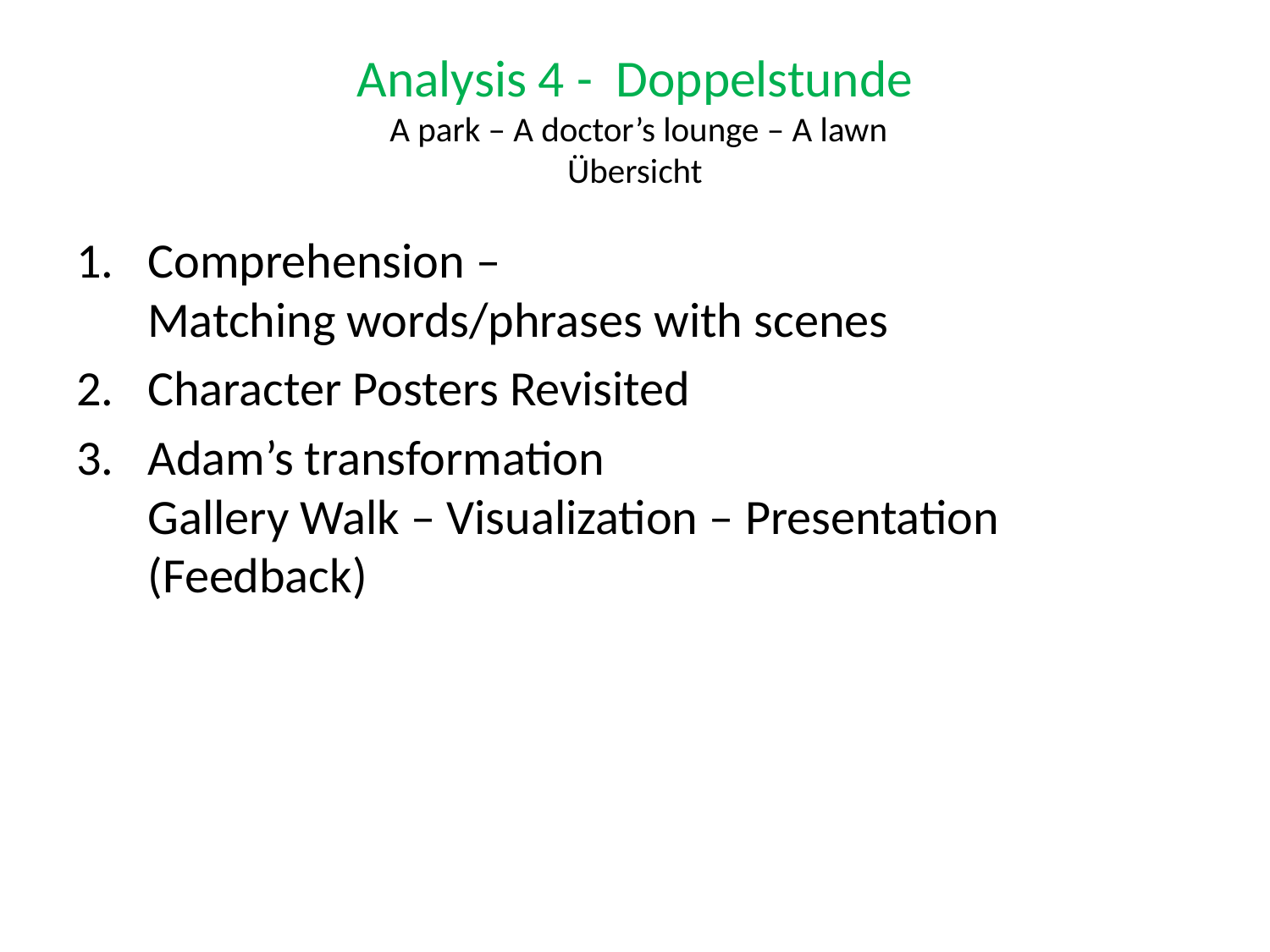

# Analysis 4 -  Doppelstunde A park – A doctor’s lounge – A lawn Übersicht
Comprehension –
Matching words/phrases with scenes
Character Posters Revisited
Adam’s transformation
Gallery Walk – Visualization – Presentation (Feedback)